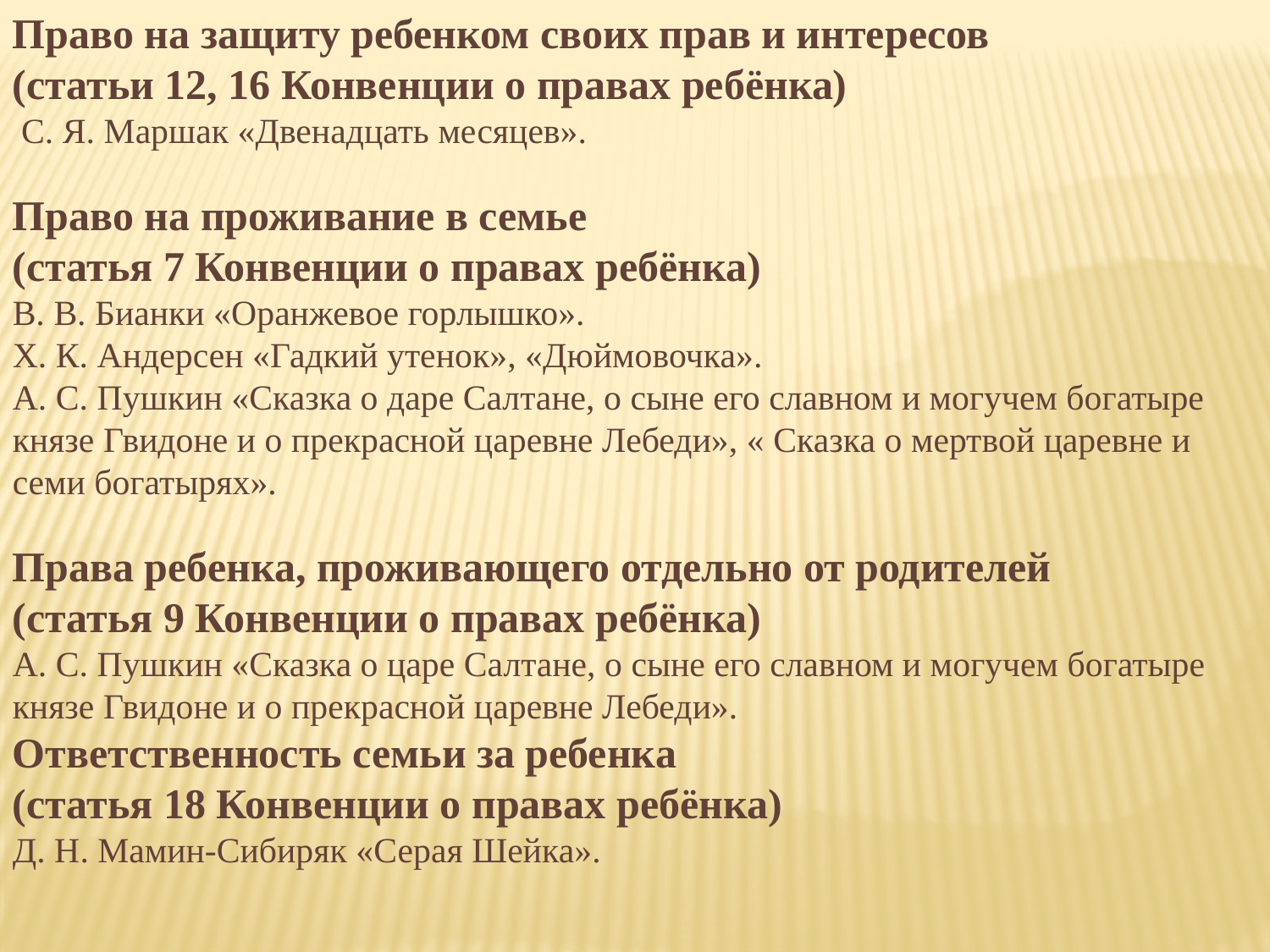

Право на защиту ребенком своих прав и интересов
(статьи 12, 16 Конвенции о правах ребёнка)
 С. Я. Маршак «Двенадцать месяцев».

Право на проживание в семье
(статья 7 Конвенции о правах ребёнка)
В. В. Бианки «Оранжевое горлышко».
X. К. Андерсен «Гадкий утенок», «Дюймовочка».
А. С. Пушкин «Сказка о даре Салтане, о сыне его славном и могучем богатыре князе Гвидоне и о прекрасной царевне Лебеди», « Сказка о мертвой царевне и семи богатырях».

Права ребенка, проживающего отдельно от родителей
(статья 9 Конвенции о правах ребёнка)
А. С. Пушкин «Сказка о царе Салтане, о сыне его славном и могучем богатыре князе Гвидоне и о прекрасной царевне Лебеди».
Ответственность семьи за ребенка
(статья 18 Конвенции о правах ребёнка)
Д. Н. Мамин-Сибиряк «Серая Шейка».